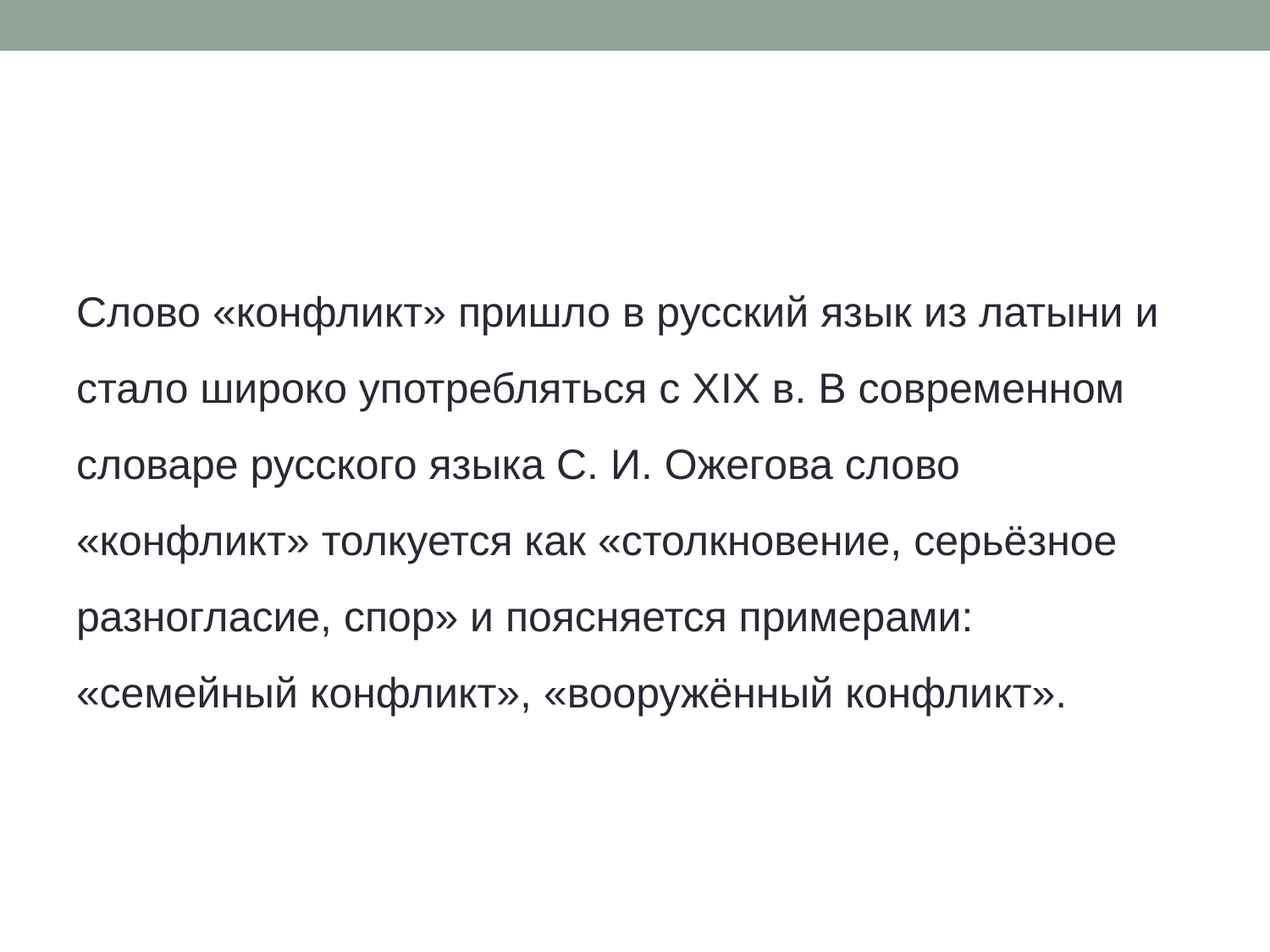

Слово «конфликт» пришло в русский язык из латыни и стало широко употребляться с ХIХ в. В современном словаре русского языка С. И. Ожегова слово «конфликт» толкуется как «столкновение, серьёзное разногласие, спор» и поясняется примерами: «семейный конфликт», «вооружённый конфликт».